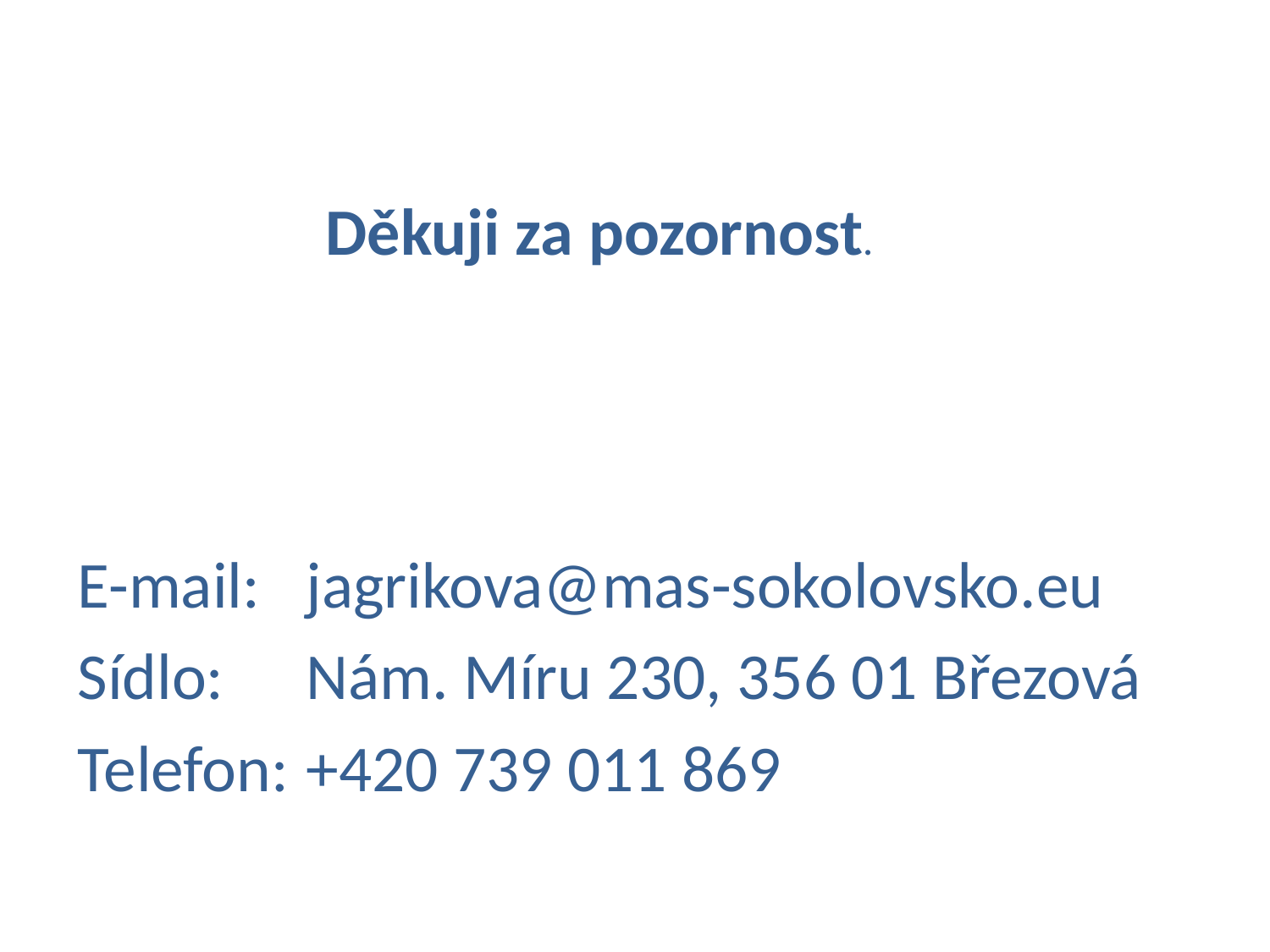

# Děkuji za pozornost.
E-mail: 	jagrikova@mas-sokolovsko.eu
Sídlo: 	Nám. Míru 230, 356 01 Březová
Telefon:	+420 739 011 869